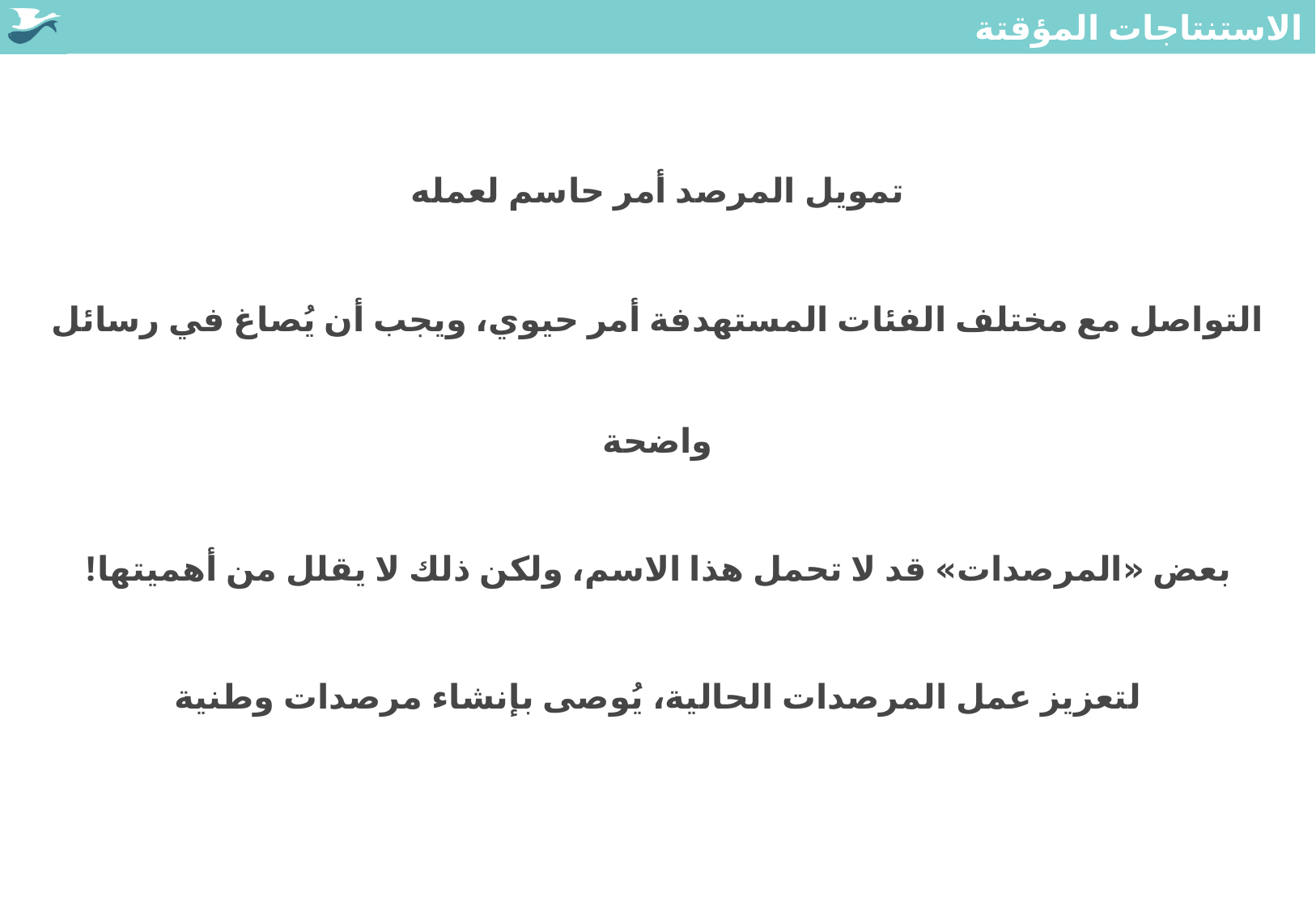

# الاستنتاجات المؤقتة

تمويل المرصد أمر حاسم لعمله
التواصل مع مختلف الفئات المستهدفة أمر حيوي، ويجب أن يُصاغ في رسائل واضحة
بعض «المرصدات» قد لا تحمل هذا الاسم، ولكن ذلك لا يقلل من أهميتها!
لتعزيز عمل المرصدات الحالية، يُوصى بإنشاء مرصدات وطنية